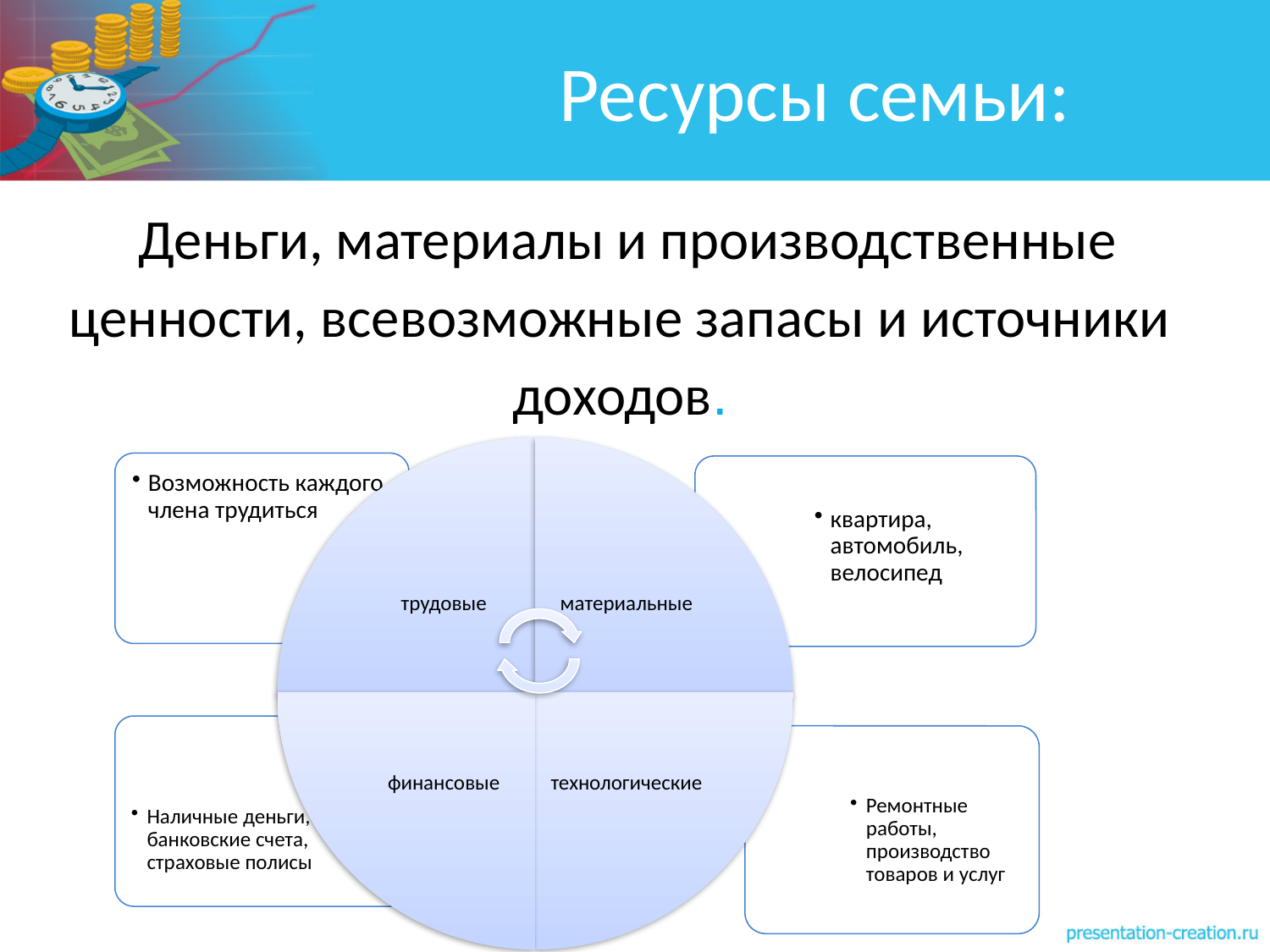

# Ресурсы семьи:
 Деньги, материалы и производственные ценности, всевозможные запасы и источники доходов.
Ремонтные работы, производство товаров и услуг

Наличные деньги, банковские счета,  страховые полисы

квартира,  автомобиль, велосипед
Возможность каждого члена трудиться
трудовые
материальные
технологические
финансовые